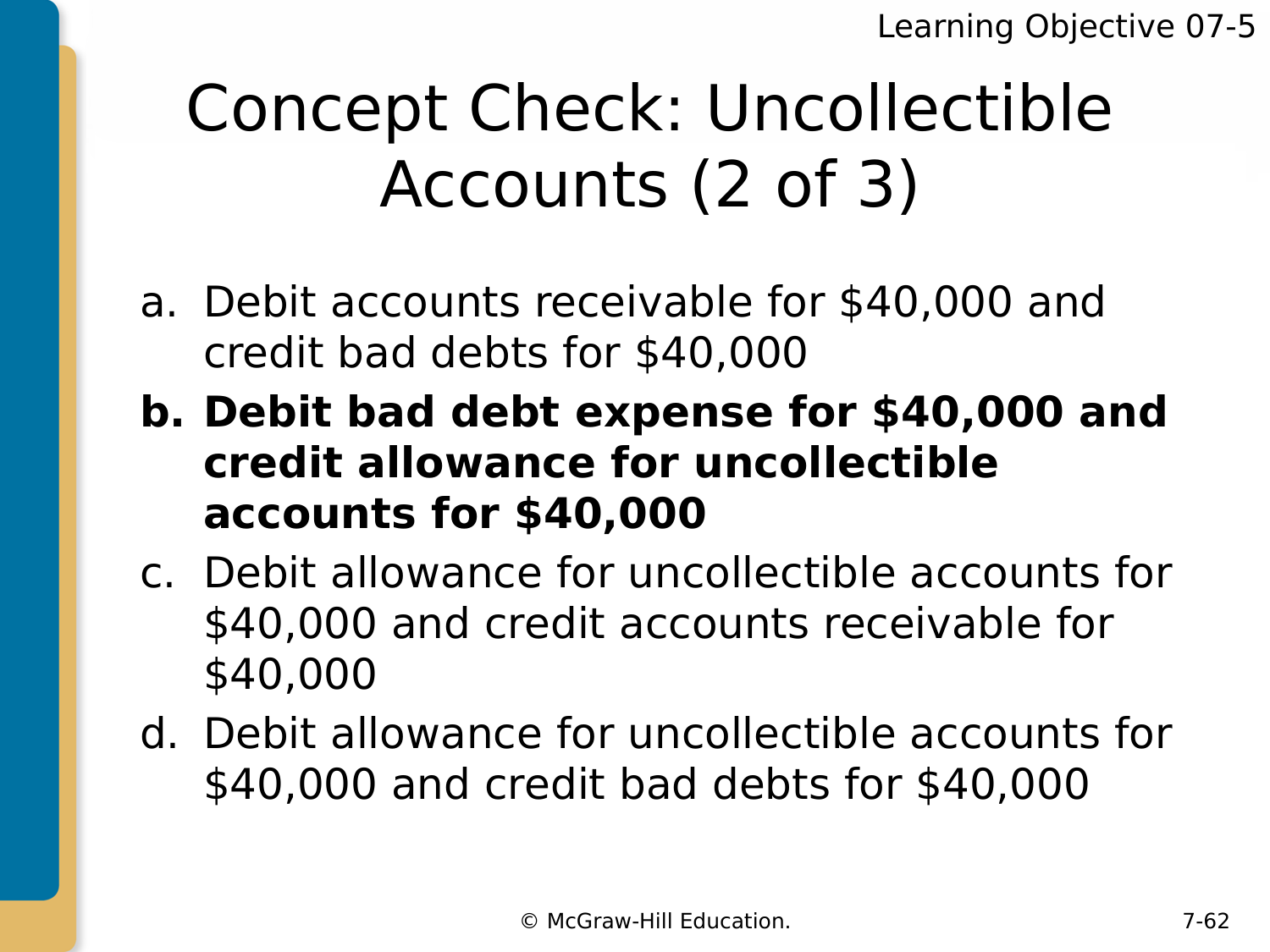

Learning Objective 07-5
# Concept Check: Uncollectible Accounts (2 of 3)
Debit accounts receivable for $40,000 and credit bad debts for $40,000
Debit bad debt expense for $40,000 and credit allowance for uncollectible accounts for $40,000
Debit allowance for uncollectible accounts for $40,000 and credit accounts receivable for $40,000
Debit allowance for uncollectible accounts for $40,000 and credit bad debts for $40,000